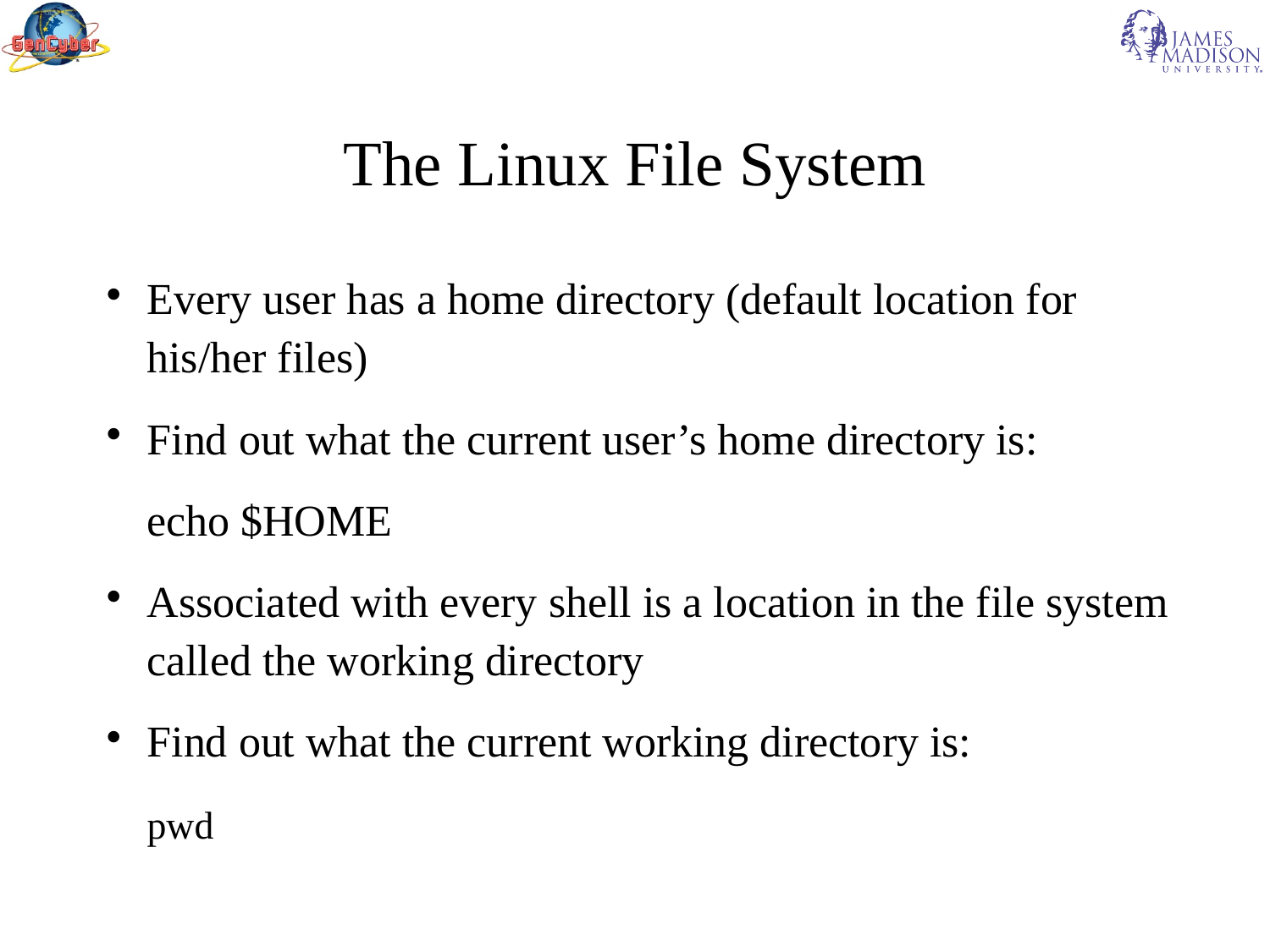

The Linux File System
Every user has a home directory (default location for his/her files)
Find out what the current user’s home directory is:
	echo $HOME
Associated with every shell is a location in the file system called the working directory
Find out what the current working directory is:
	pwd